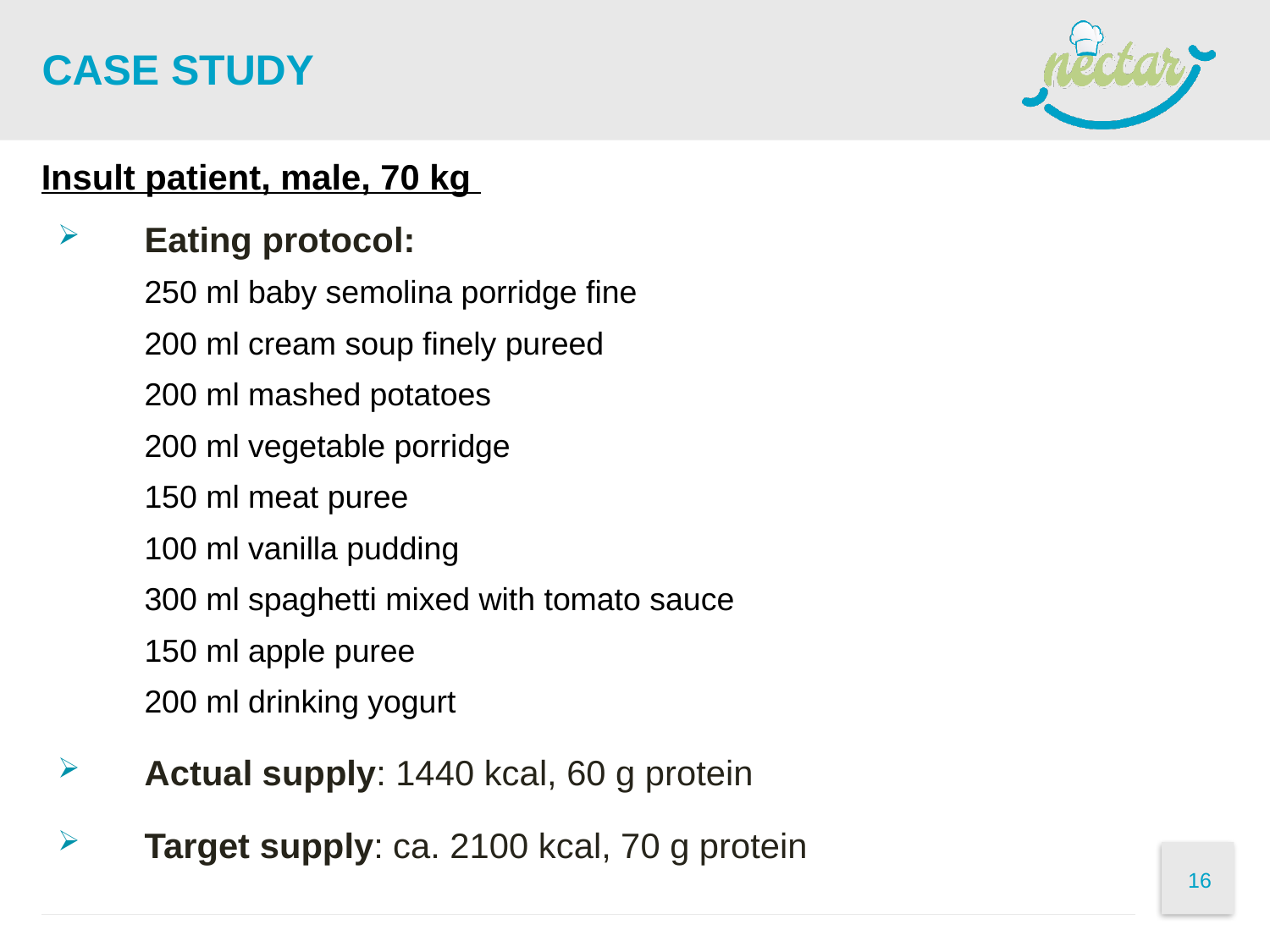

# Case study
Insult patient, male, 70 kg
Eating protocol:
	250 ml baby semolina porridge fine
	200 ml cream soup finely pureed
	200 ml mashed potatoes
	200 ml vegetable porridge
	150 ml meat puree
	100 ml vanilla pudding
	300 ml spaghetti mixed with tomato sauce
	150 ml apple puree
	200 ml drinking yogurt
Actual supply: 1440 kcal, 60 g protein
Target supply: ca. 2100 kcal, 70 g protein